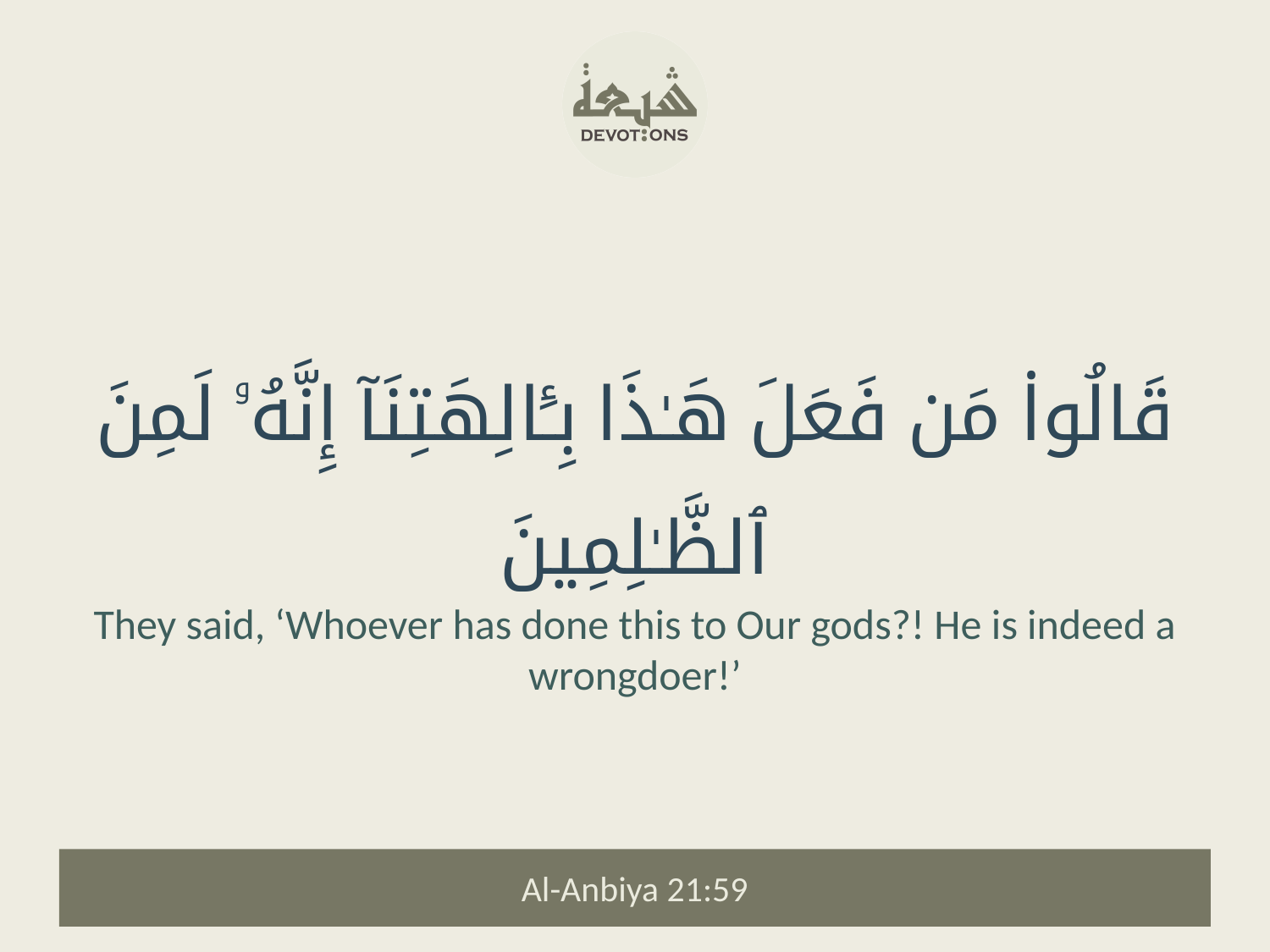

قَالُوا۟ مَن فَعَلَ هَـٰذَا بِـَٔالِهَتِنَآ إِنَّهُۥ لَمِنَ ٱلظَّـٰلِمِينَ
They said, ‘Whoever has done this to Our gods?! He is indeed a wrongdoer!’
Al-Anbiya 21:59